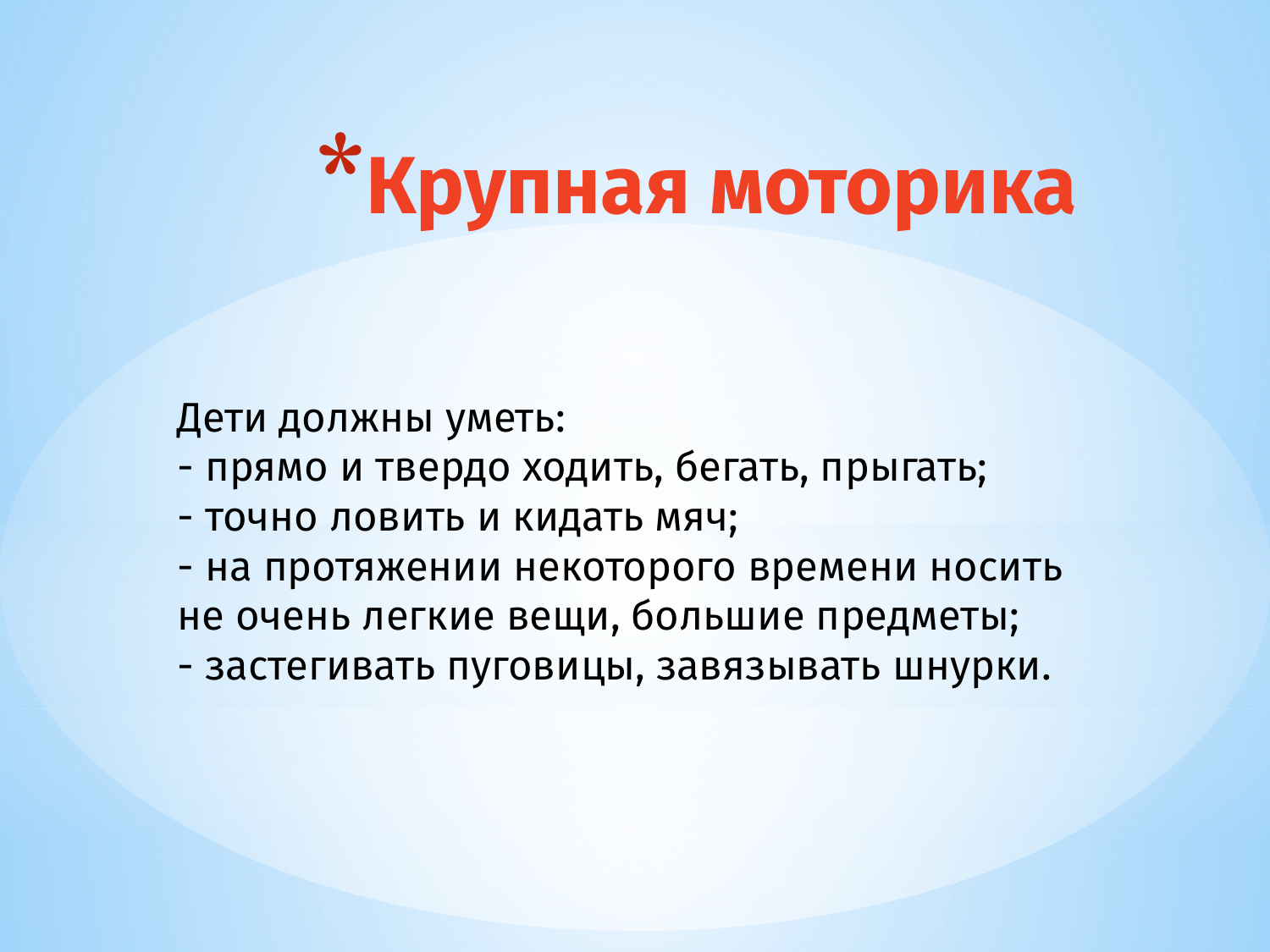

# Крупная моторика
Дети должны уметь:
- прямо и твердо ходить, бегать, прыгать;
- точно ловить и кидать мяч;
- на протяжении некоторого времени носить не очень легкие вещи, большие предметы;
- застегивать пуговицы, завязывать шнурки.